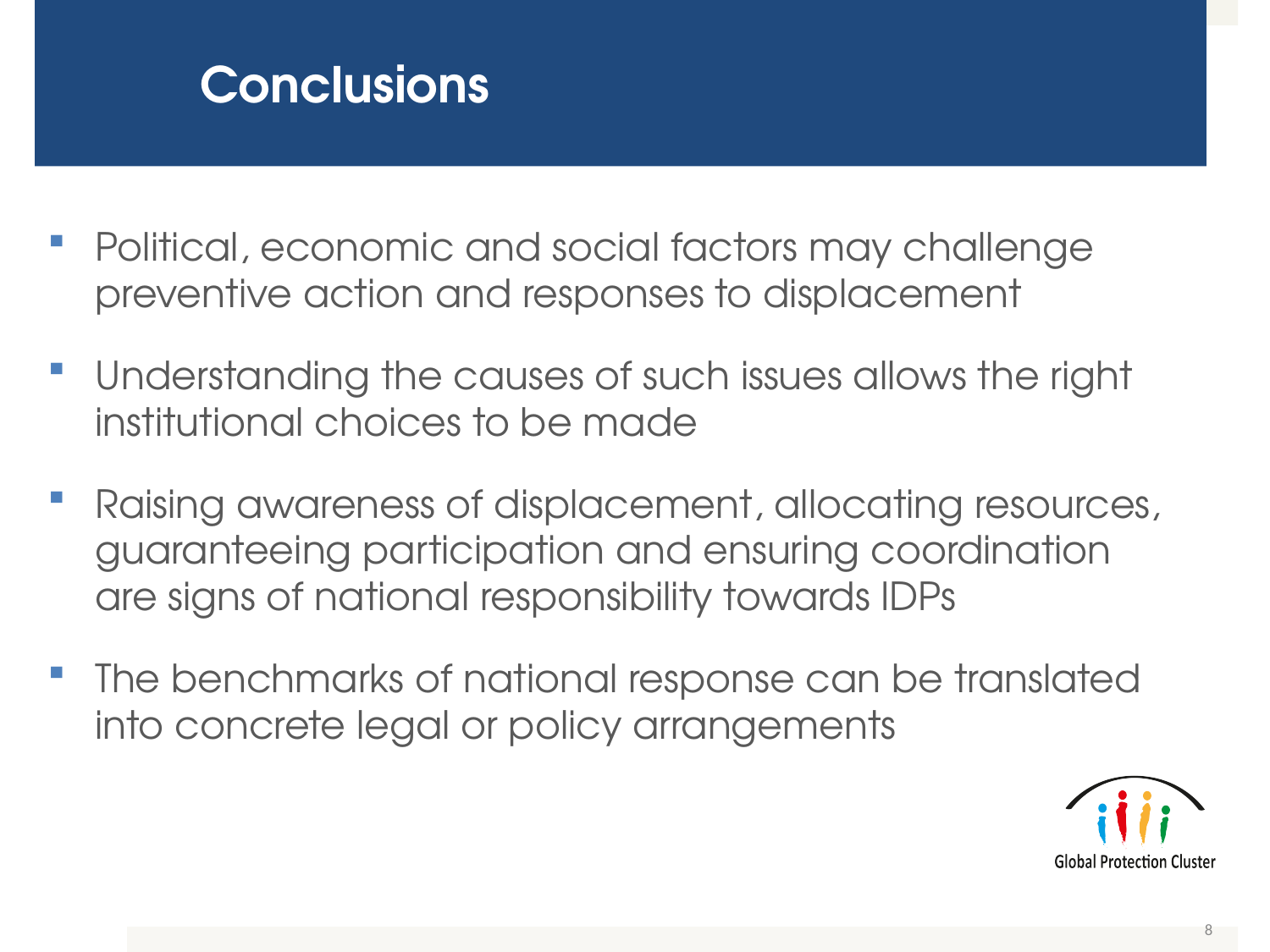

# Conclusions
Political, economic and social factors may challenge preventive action and responses to displacement
Understanding the causes of such issues allows the right institutional choices to be made
Raising awareness of displacement, allocating resources, guaranteeing participation and ensuring coordination are signs of national responsibility towards IDPs
The benchmarks of national response can be translated into concrete legal or policy arrangements